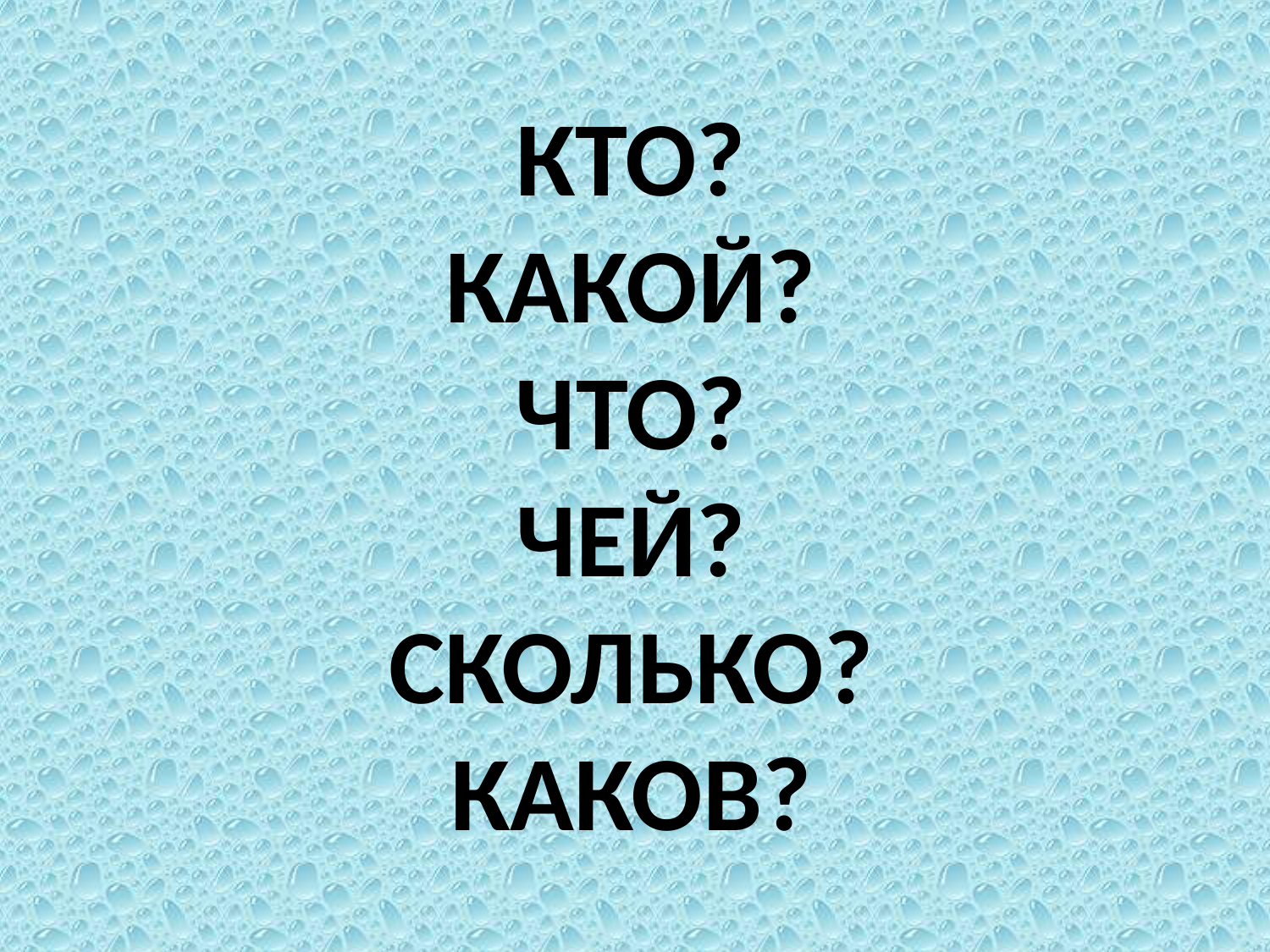

# КТО? КАКОЙ? ЧТО? ЧЕЙ? СКОЛЬКО? КАКОВ?